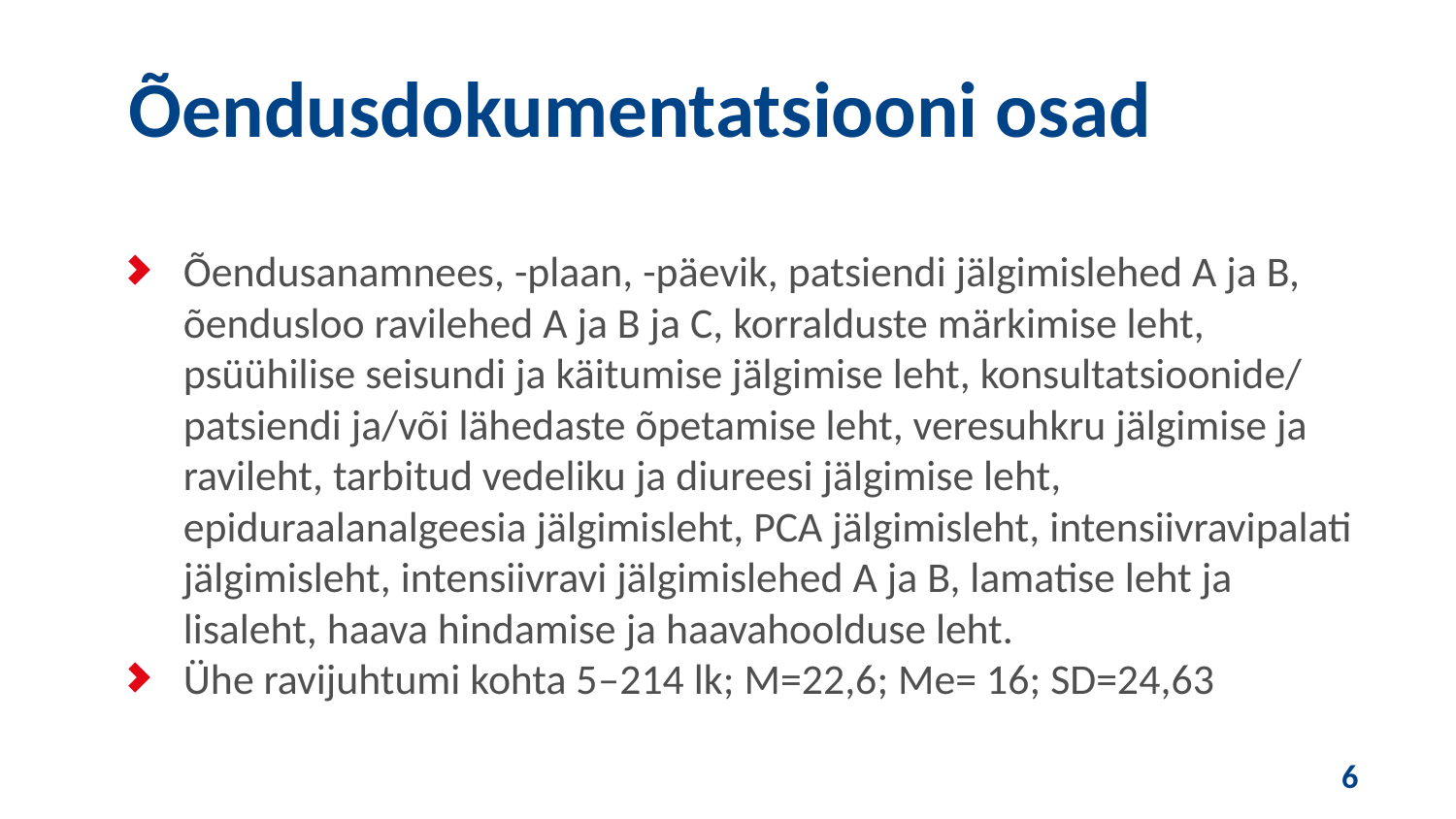

Õendusdokumentatsiooni osad
Õendusanamnees, -plaan, -päevik, patsiendi jälgimislehed A ja B, õendusloo ravilehed A ja B ja C, korralduste märkimise leht, psüühilise seisundi ja käitumise jälgimise leht, konsultatsioonide/ patsiendi ja/või lähedaste õpetamise leht, veresuhkru jälgimise ja ravileht, tarbitud vedeliku ja diureesi jälgimise leht, epiduraalanalgeesia jälgimisleht, PCA jälgimisleht, intensiivravipalati jälgimisleht, intensiivravi jälgimislehed A ja B, lamatise leht ja lisaleht, haava hindamise ja haavahoolduse leht.
Ühe ravijuhtumi kohta 5‒214 lk; M=22,6; Me= 16; SD=24,63